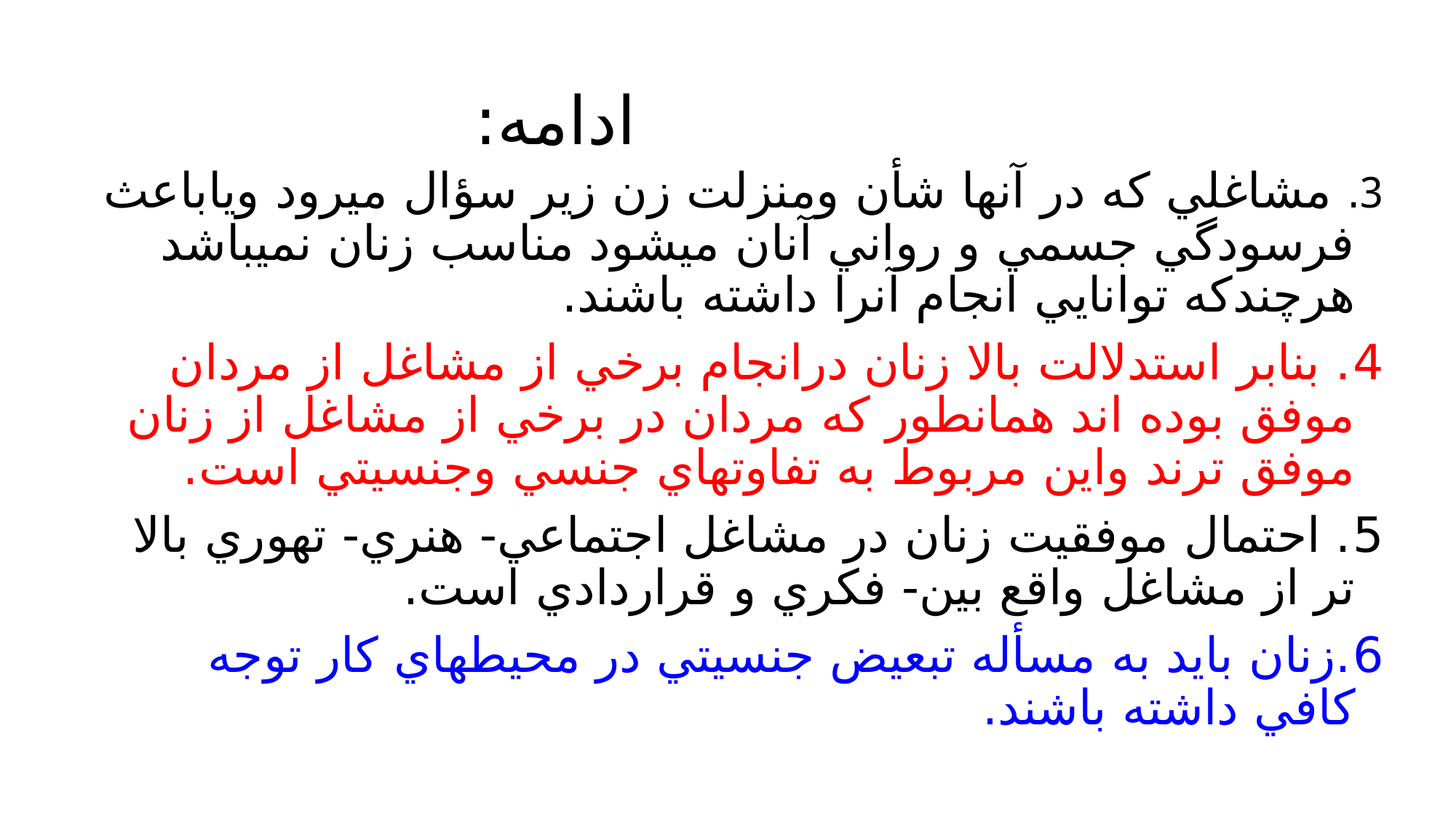

# ادامه:
3. مشاغلي كه در آنها شأن ومنزلت زن زير سؤال ميرود وياباعث فرسودگي جسمي و رواني آنان ميشود مناسب زنان نميباشد هرچندكه توانايي انجام آنرا داشته باشند.
4. بنابر استدلالت بالا زنان درانجام برخي از مشاغل از مردان موفق بوده اند همانطور كه مردان در برخي از مشاغل از زنان موفق ترند واين مربوط به تفاوتهاي جنسي وجنسيتي است.
5. احتمال موفقيت زنان در مشاغل اجتماعي- هنري- تهوري بالا تر از مشاغل واقع بين- فكري و قراردادي است.
6.زنان بايد به مسأله تبعيض جنسيتي در محيطهاي كار توجه كافي داشته باشند.